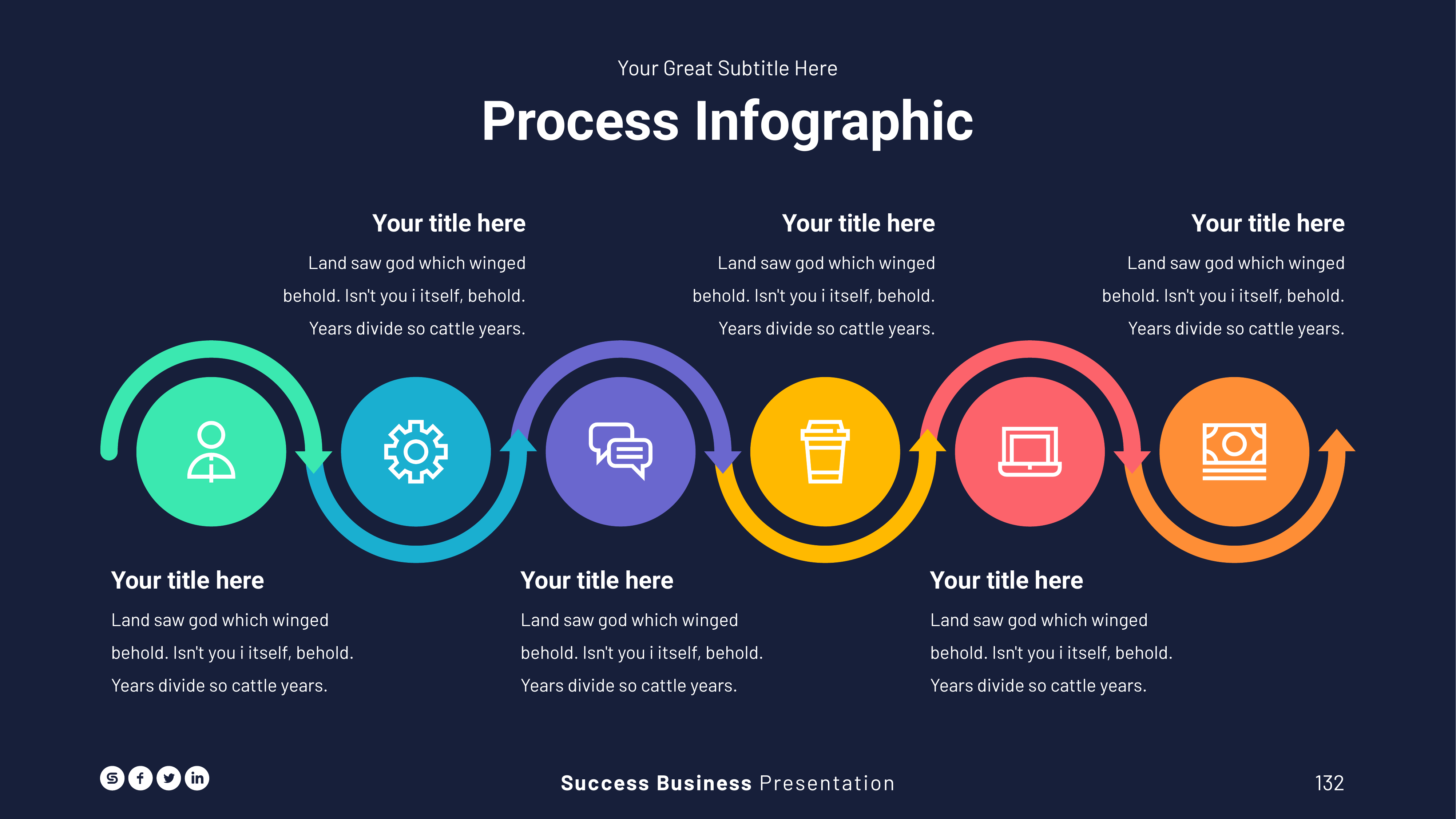

Your Great Subtitle Here
Process Infographic
Your title here
Land saw god which winged behold. Isn't you i itself, behold. Years divide so cattle years.
Your title here
Land saw god which winged behold. Isn't you i itself, behold. Years divide so cattle years.
Your title here
Land saw god which winged behold. Isn't you i itself, behold. Years divide so cattle years.

Your title here
Land saw god which winged behold. Isn't you i itself, behold. Years divide so cattle years.
Your title here
Land saw god which winged behold. Isn't you i itself, behold. Years divide so cattle years.
Your title here
Land saw god which winged behold. Isn't you i itself, behold. Years divide so cattle years.